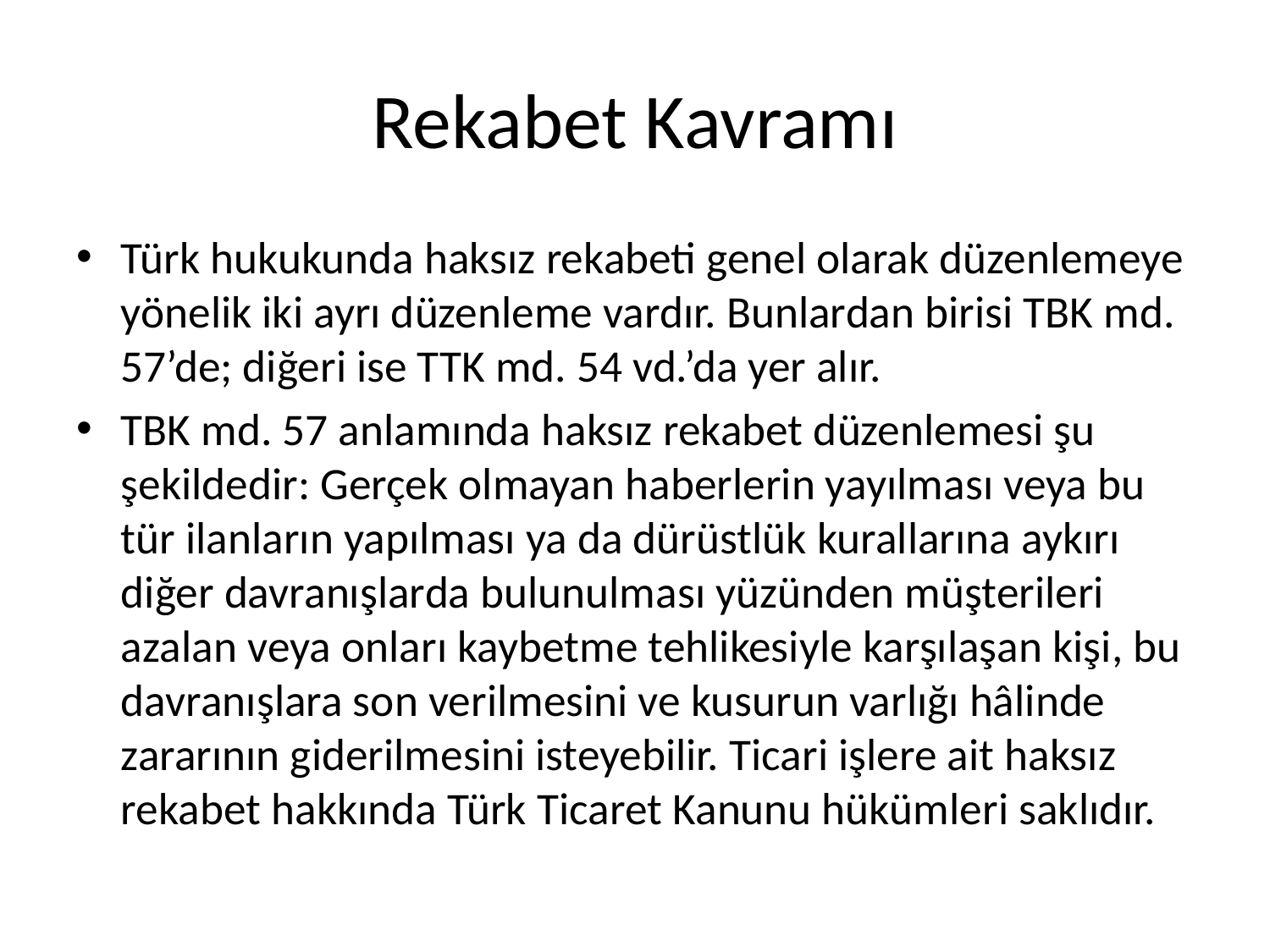

# Rekabet Kavramı
Türk hukukunda haksız rekabeti genel olarak düzenlemeye yönelik iki ayrı düzenleme vardır. Bunlardan birisi TBK md. 57’de; diğeri ise TTK md. 54 vd.’da yer alır.
TBK md. 57 anlamında haksız rekabet düzenlemesi şu şekildedir: Gerçek olmayan haberlerin yayılması veya bu tür ilanların yapılması ya da dürüstlük kurallarına aykırı diğer davranışlarda bulunulması yüzünden müşterileri azalan veya onları kaybetme tehlikesiyle karşılaşan kişi, bu davranışlara son verilmesini ve kusurun varlığı hâlinde zararının giderilmesini isteyebilir. Ticari işlere ait haksız rekabet hakkında Türk Ticaret Kanunu hükümleri saklıdır.